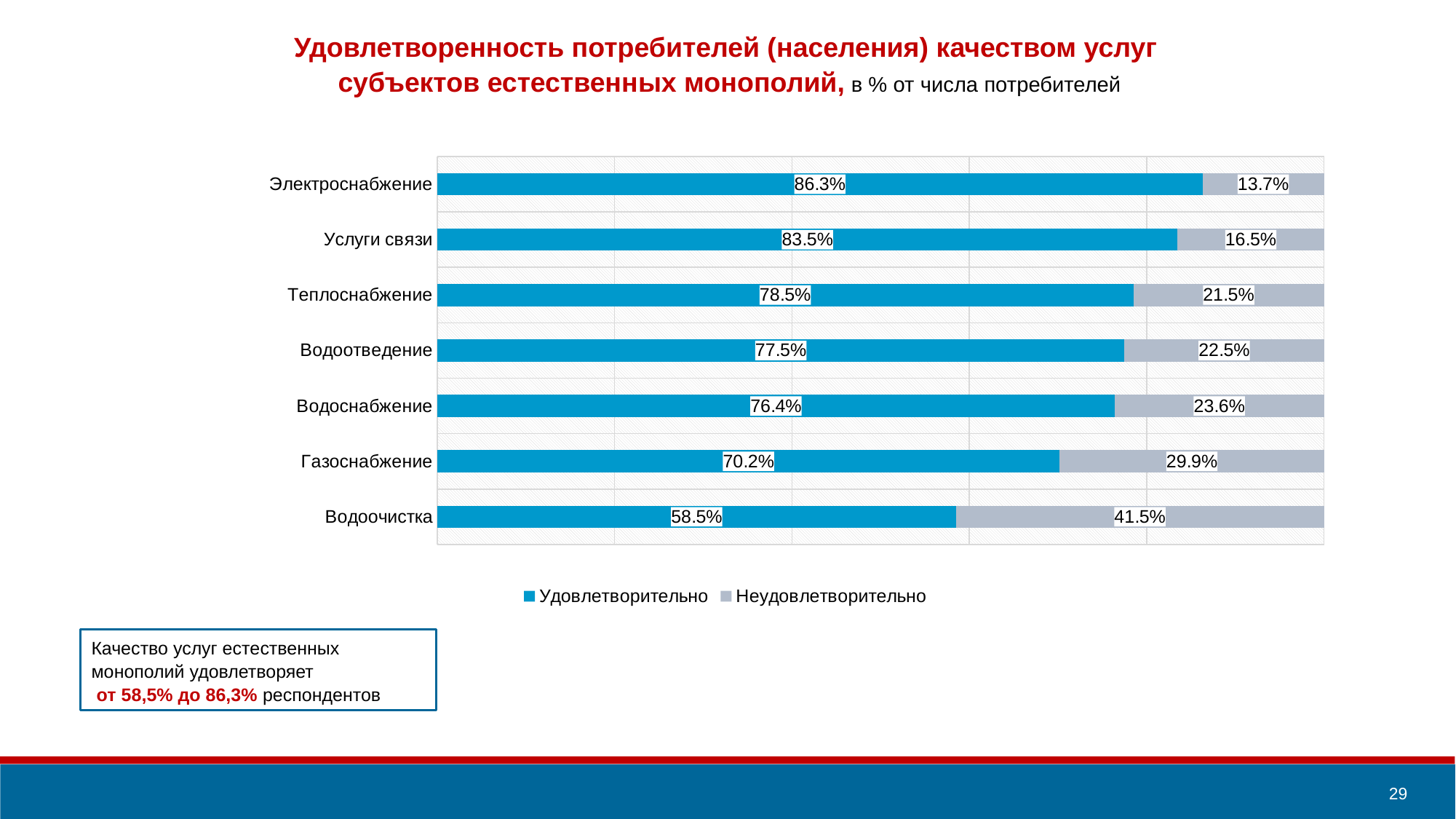

Удовлетворенность потребителей (населения) качеством услуг
субъектов естественных монополий, в % от числа потребителей

### Chart

| Category | Удовлетворительно | Неудовлетворительно |
|---|---|---|
| Электроснабжение | 0.863 | 0.137 |
| Услуги связи | 0.835 | 0.16499999999999998 |
| Теплоснабжение | 0.7849999999999999 | 0.215 |
| Водоотведение | 0.775 | 0.22500000000000003 |
| Водоснабжение | 0.764 | 0.236 |
| Газоснабжение | 0.702 | 0.299 |
| Водоочистка | 0.585 | 0.41500000000000004 |
Качество услуг естественных монополий удовлетворяет
 от 58,5% до 86,3% респондентов
29